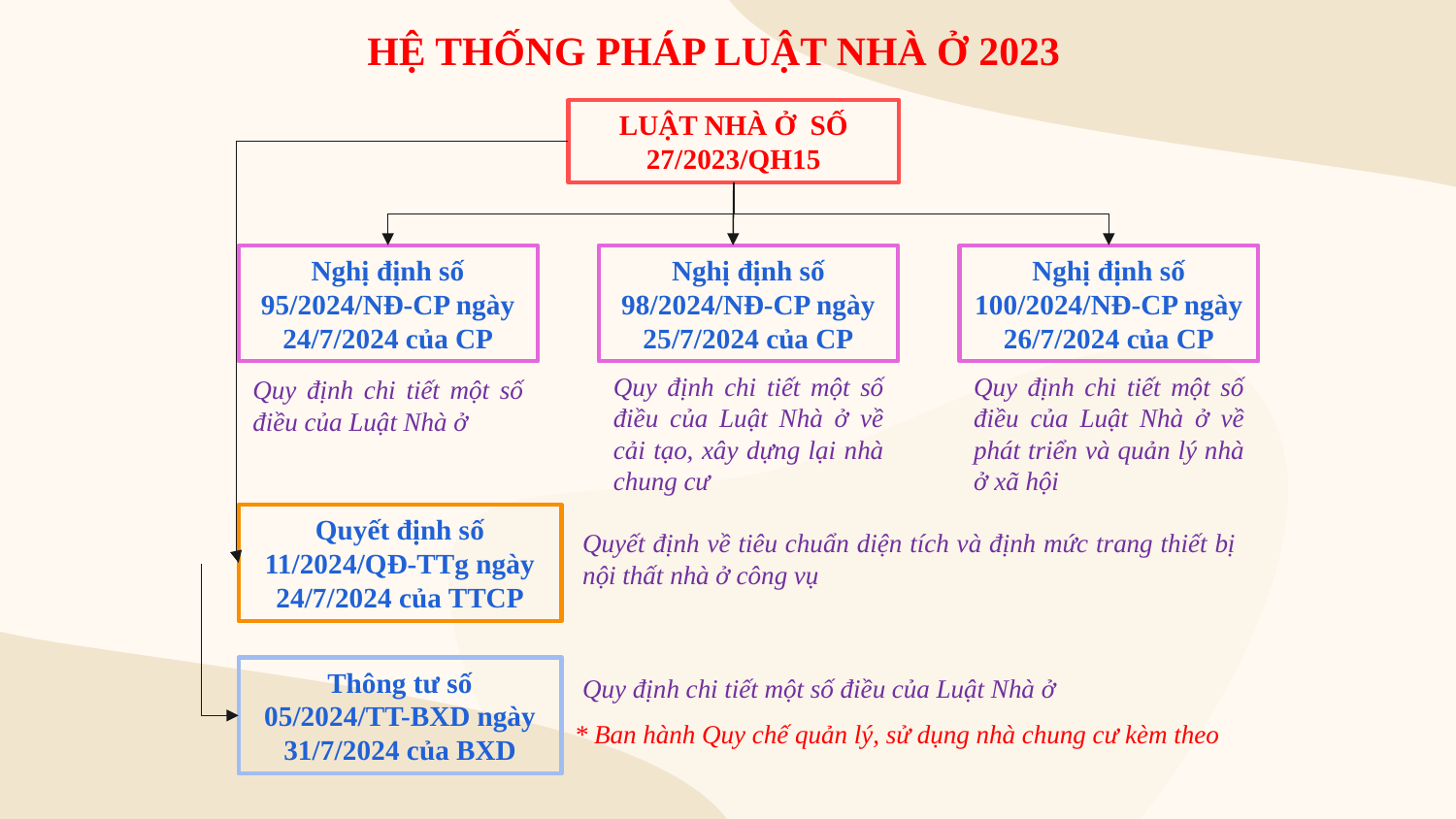

HỆ THỐNG PHÁP LUẬT NHÀ Ở 2023
LUẬT NHÀ Ở  SỐ 27/2023/QH15
Nghị định số 95/2024/NĐ-CP ngày 24/7/2024 của CP
Nghị định số 98/2024/NĐ-CP ngày 25/7/2024 của CP
Nghị định số 100/2024/NĐ-CP ngày 26/7/2024 của CP
Quy định chi tiết một số điều của Luật Nhà ở về phát triển và quản lý nhà ở xã hội
Quy định chi tiết một số điều của Luật Nhà ở về cải tạo, xây dựng lại nhà chung cư
Quy định chi tiết một số điều của Luật Nhà ở
Quyết định số 11/2024/QĐ-TTg ngày 24/7/2024 của TTCP
Quyết định về tiêu chuẩn diện tích và định mức trang thiết bị nội thất nhà ở công vụ
Thông tư số 05/2024/TT-BXD ngày 31/7/2024 của BXD
Quy định chi tiết một số điều của Luật Nhà ở
* Ban hành Quy chế quản lý, sử dụng nhà chung cư kèm theo